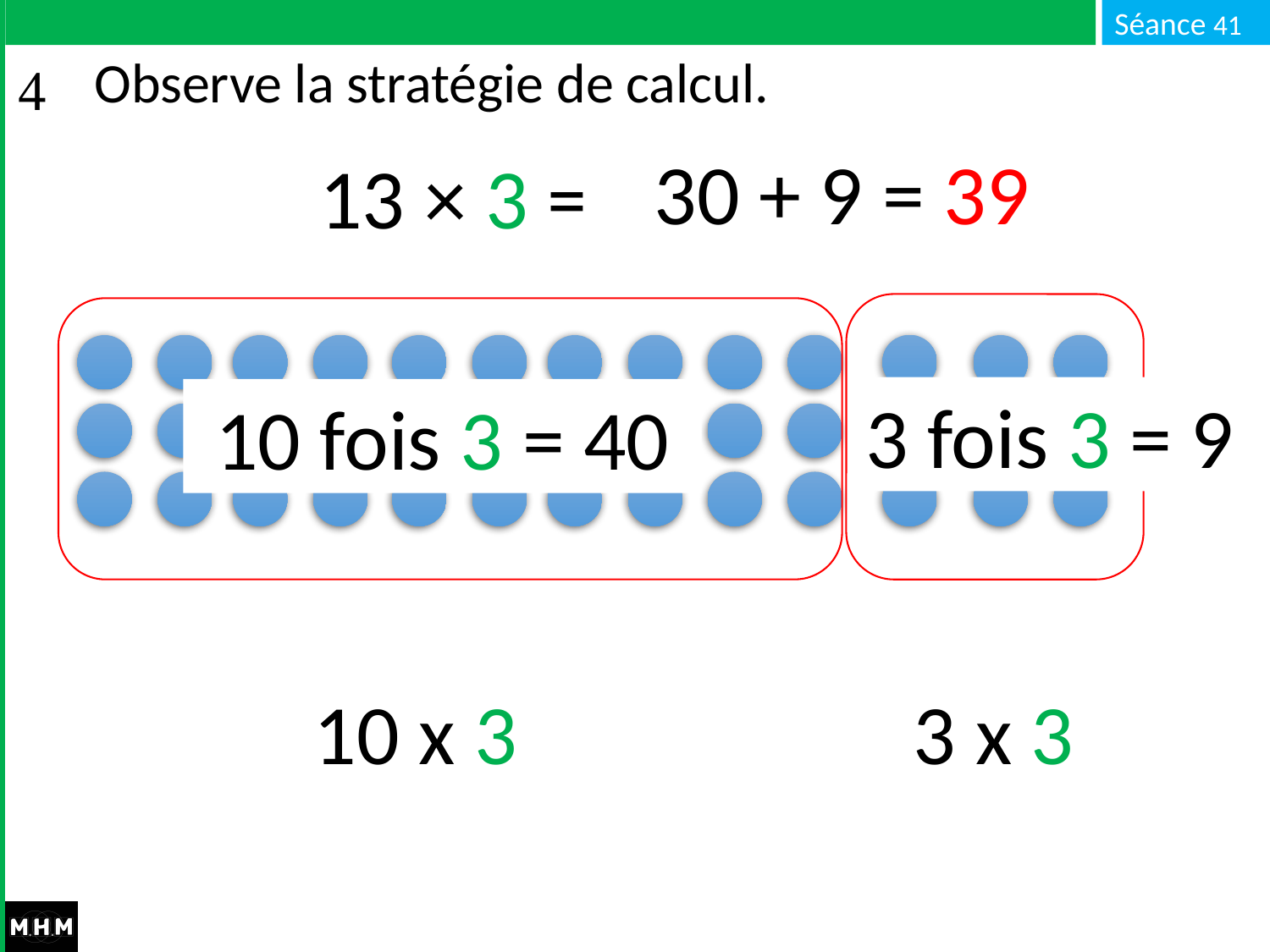

# Observe la stratégie de calcul.
30 + 9 = 39
13 × 3 = …

3 fois 3 = 9
10 fois 3 = 40

3 x 3
10 x 3